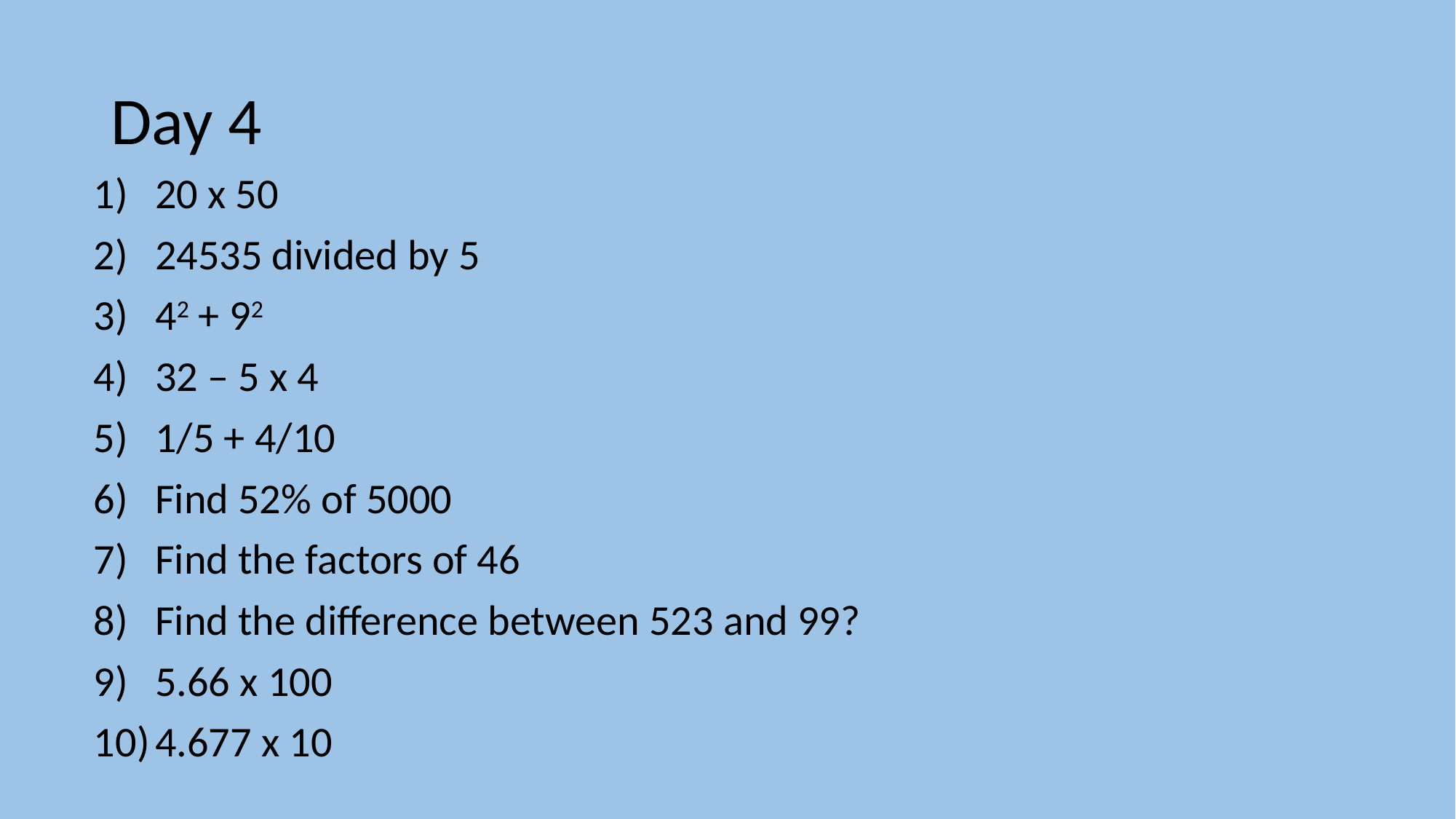

# Day 4
20 x 50
24535 divided by 5
42 + 92
32 – 5 x 4
1/5 + 4/10
Find 52% of 5000
Find the factors of 46
Find the difference between 523 and 99?
5.66 x 100
4.677 x 10